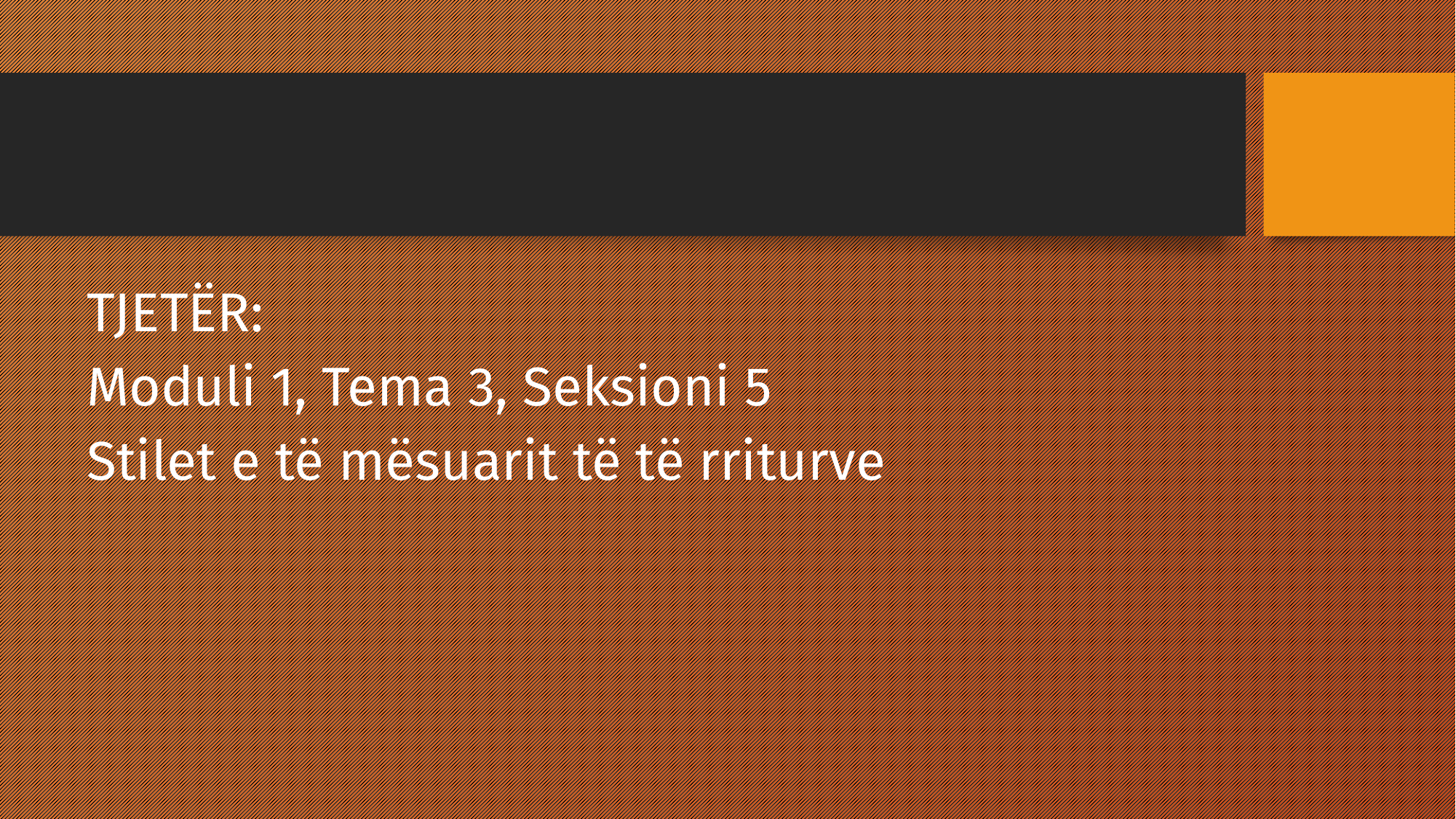

#
TJETËR:
Moduli 1, Tema 3, Seksioni 5
Stilet e të mësuarit të të rriturve